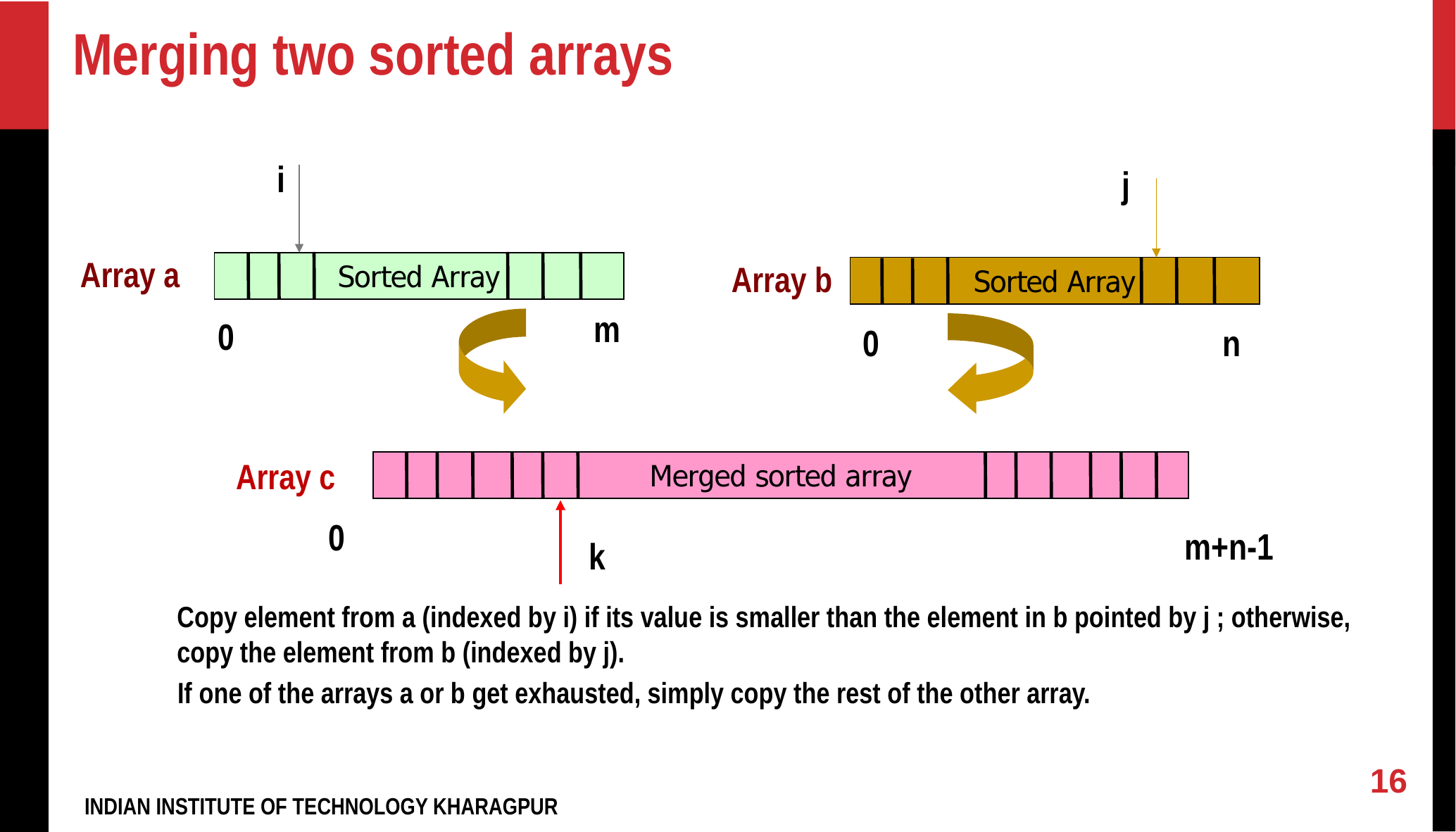

# Merging two sorted arrays
i
j
Array a
Array b
Sorted Array
Sorted Array
m
0

Array c
Merged sorted array
0
m+n-1
0
n
k
	Copy element from a (indexed by i) if its value is smaller than the element in b pointed by j ; otherwise, copy the element from b (indexed by j).
     If one of the arrays a or b get exhausted, simply copy the rest of the other array.
16
INDIAN INSTITUTE OF TECHNOLOGY KHARAGPUR